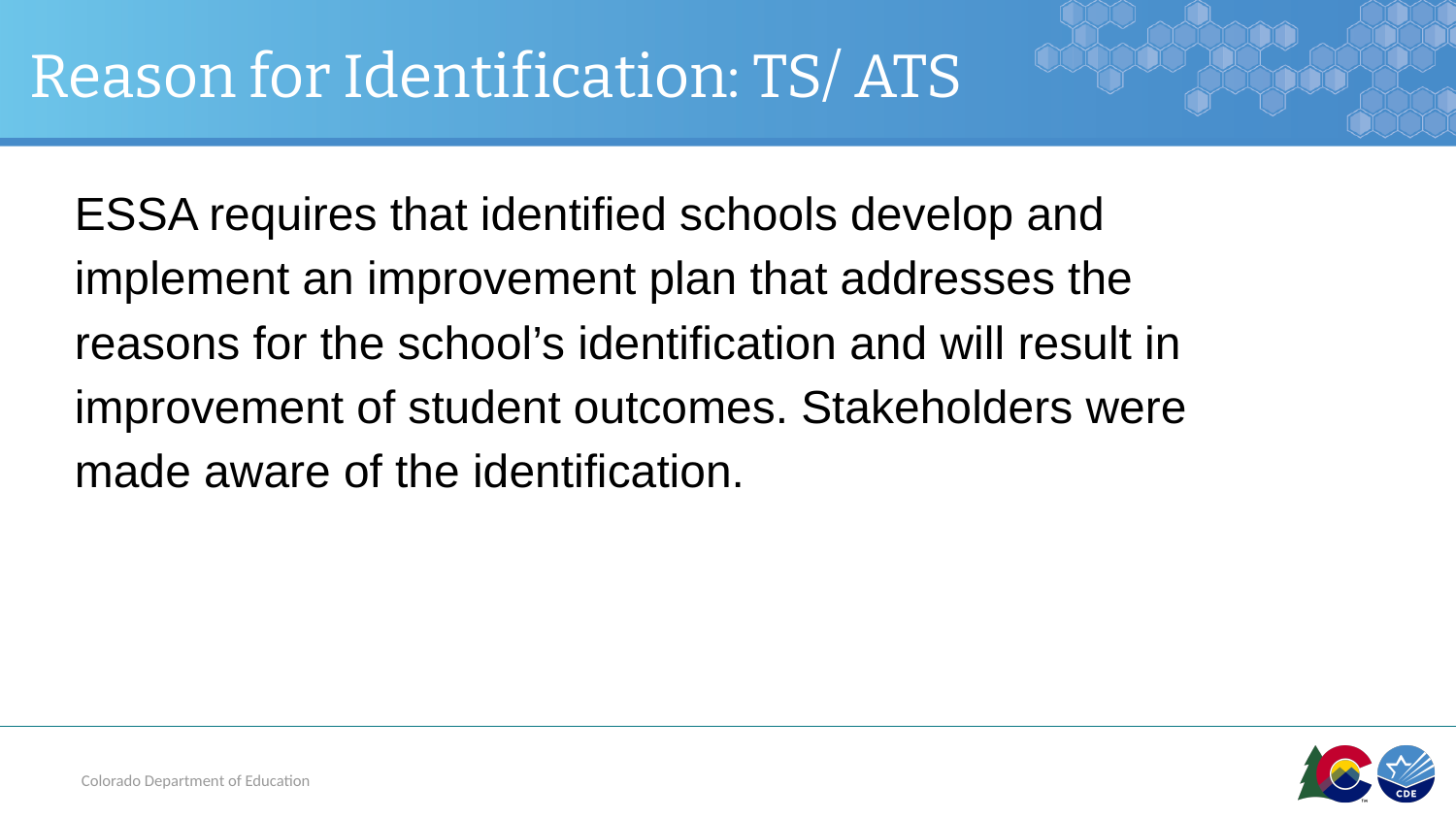

# Reason for Identification: TS/ ATS
ESSA requires that identified schools develop and implement an improvement plan that addresses the reasons for the school’s identification and will result in improvement of student outcomes. Stakeholders were made aware of the identification.